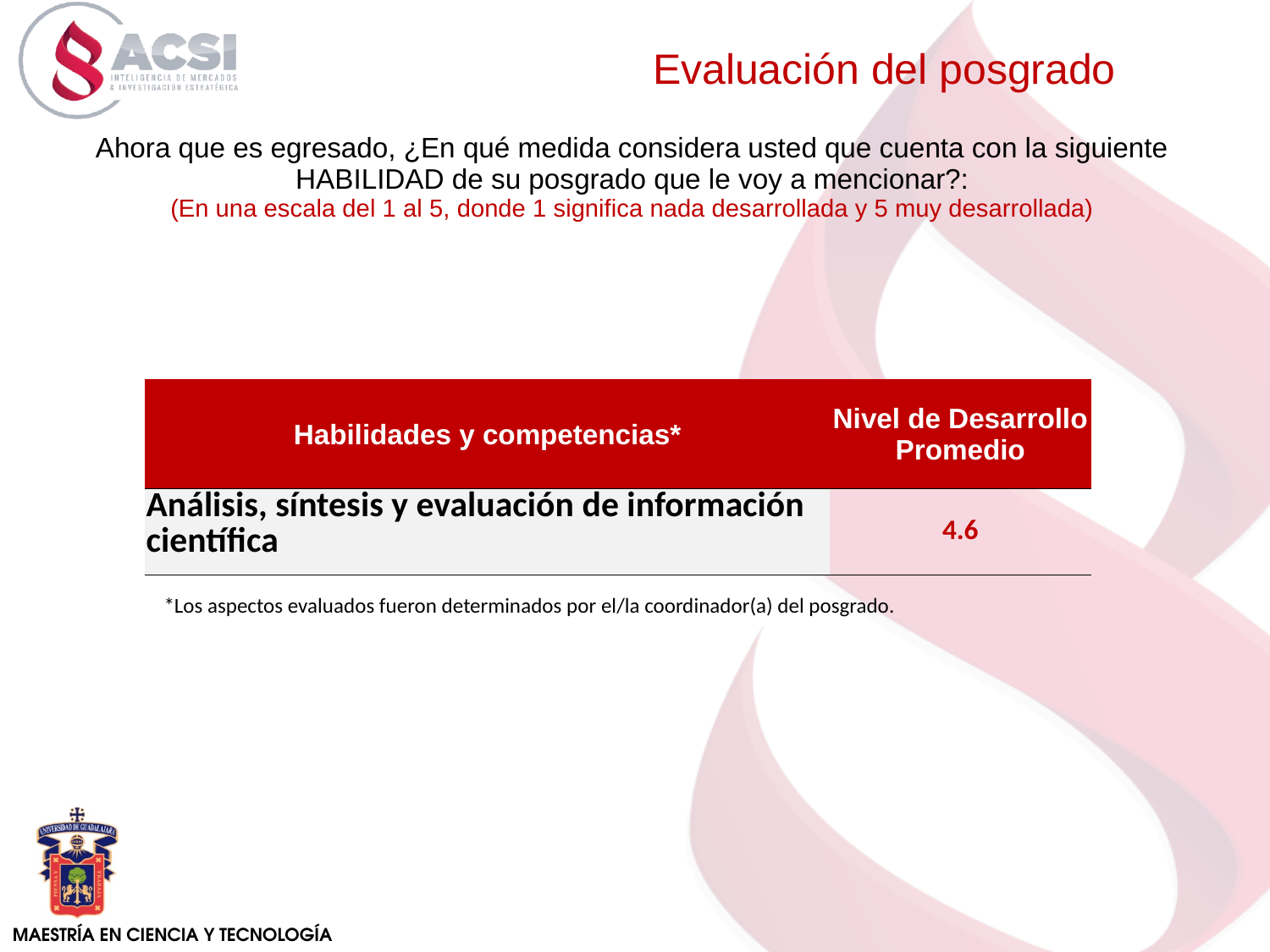

Evaluación del posgrado
Ahora que es egresado, ¿En qué medida considera usted que cuenta con la siguiente HABILIDAD de su posgrado que le voy a mencionar?:
(En una escala del 1 al 5, donde 1 significa nada desarrollada y 5 muy desarrollada)
| Habilidades y competencias\* | Nivel de Desarrollo Promedio |
| --- | --- |
| Análisis, síntesis y evaluación de información científica | 4.6 |
*Los aspectos evaluados fueron determinados por el/la coordinador(a) del posgrado.